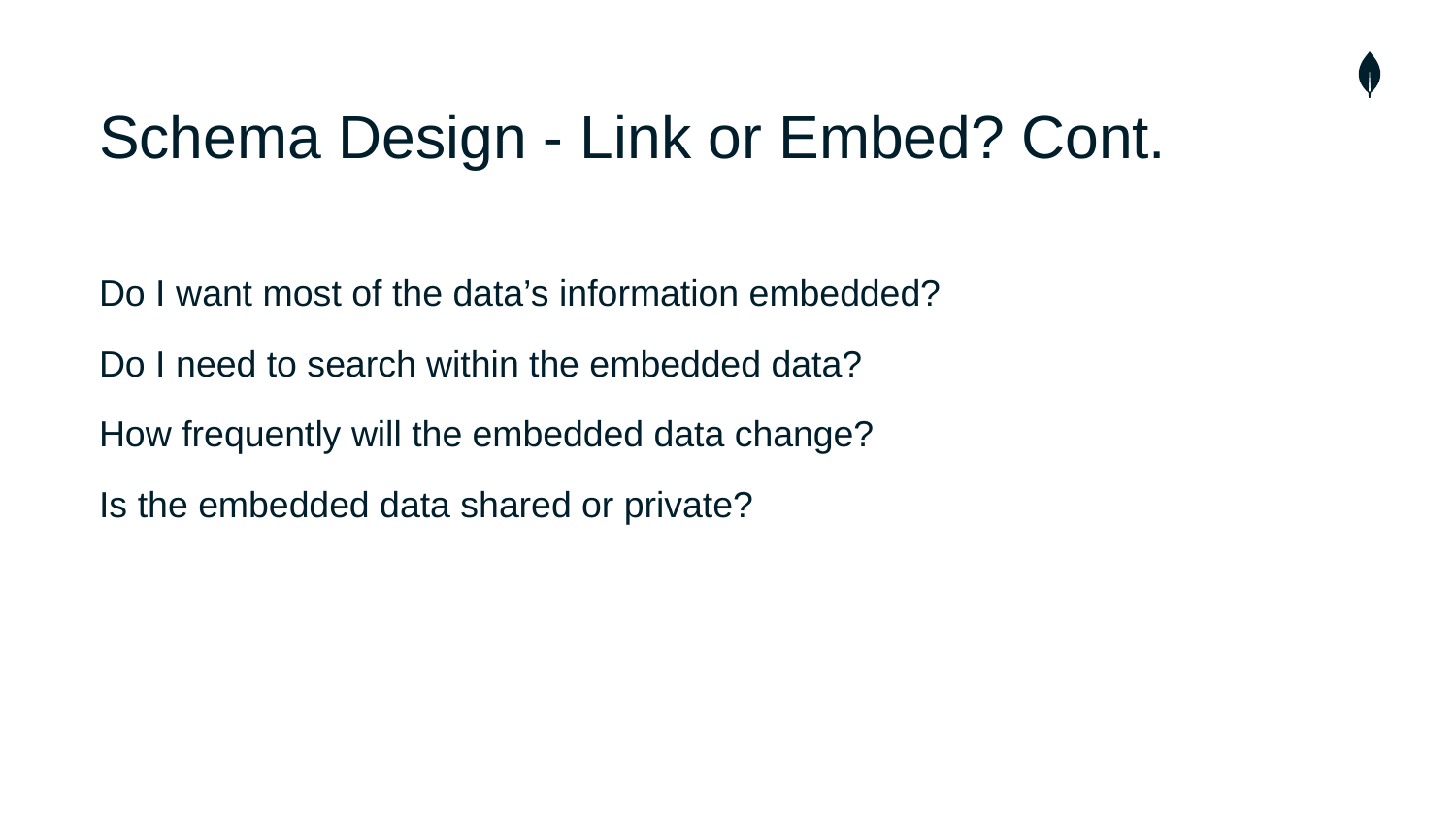

# Schema Design - Link or Embed? Cont.

Do I want most of the data’s information embedded?
Do I need to search within the embedded data?
How frequently will the embedded data change?
Is the embedded data shared or private?